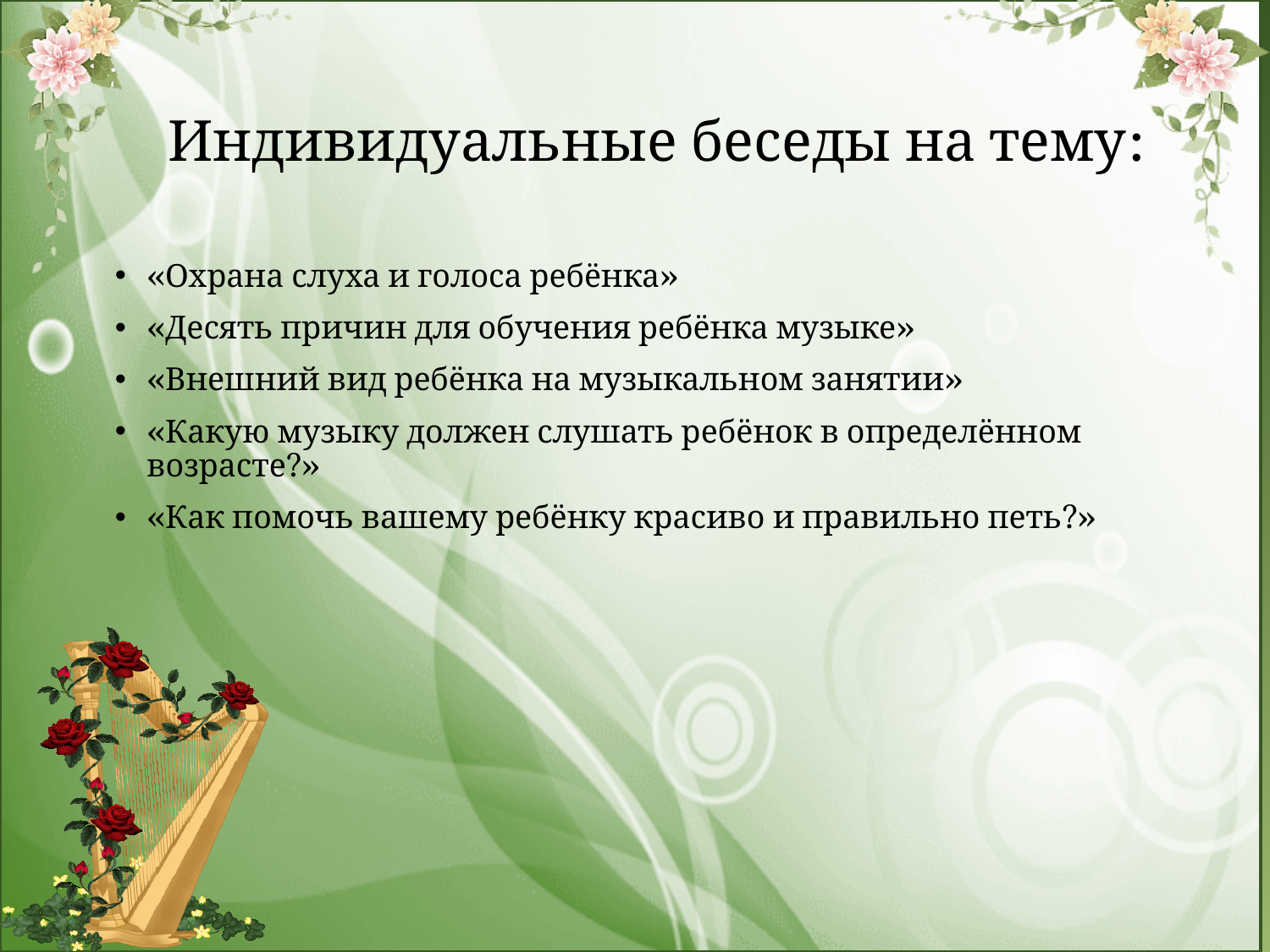

# Индивидуальные беседы на тему:
«Охрана слуха и голоса ребёнка»
«Десять причин для обучения ребёнка музыке»
«Внешний вид ребёнка на музыкальном занятии»
«Какую музыку должен слушать ребёнок в определённом возрасте?»
«Как помочь вашему ребёнку красиво и правильно петь?»